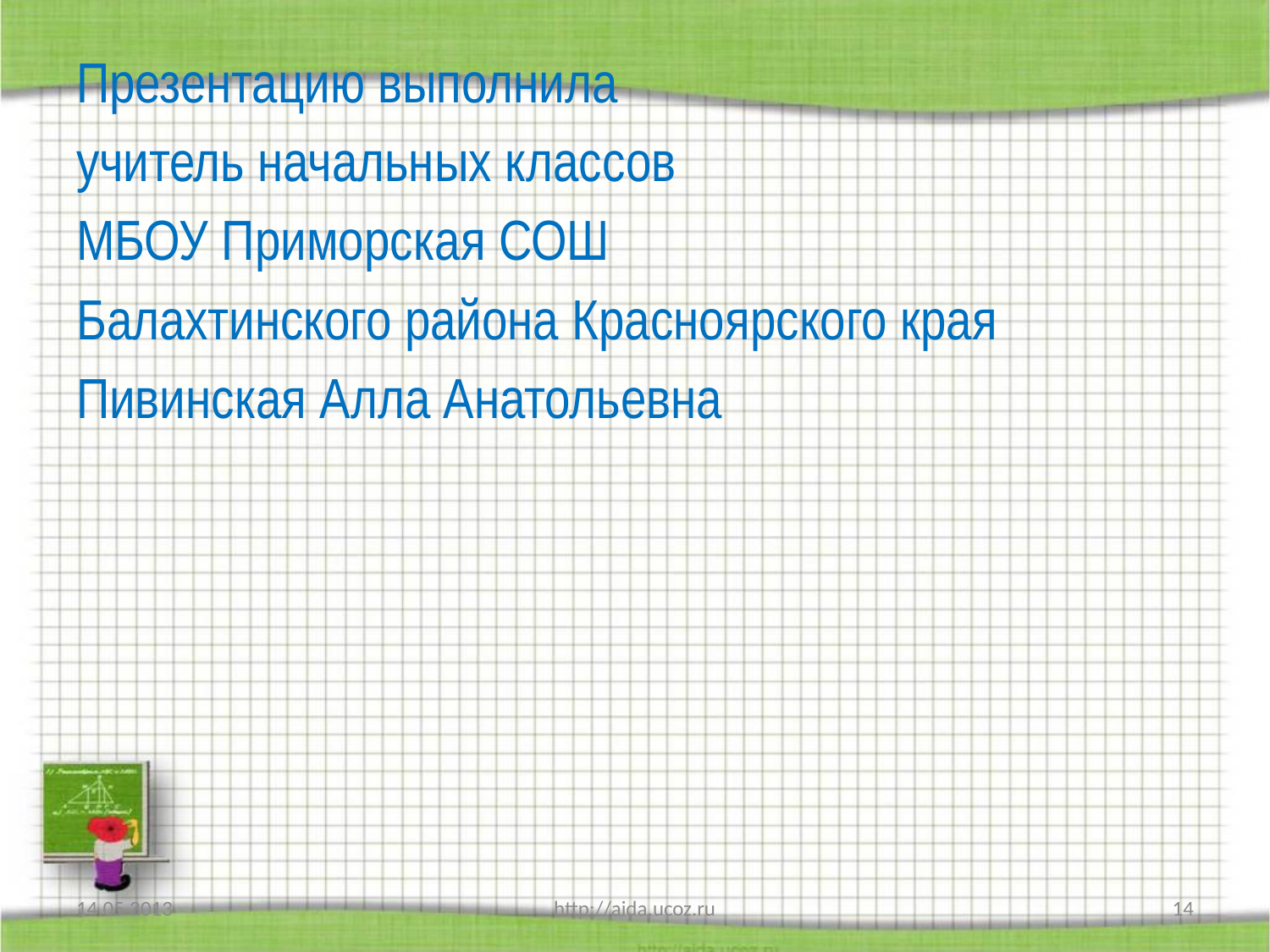

#
Презентацию выполнила
учитель начальных классов
МБОУ Приморская СОШ
Балахтинского района Красноярского края
Пивинская Алла Анатольевна

14.05.2013
http://aida.ucoz.ru
14